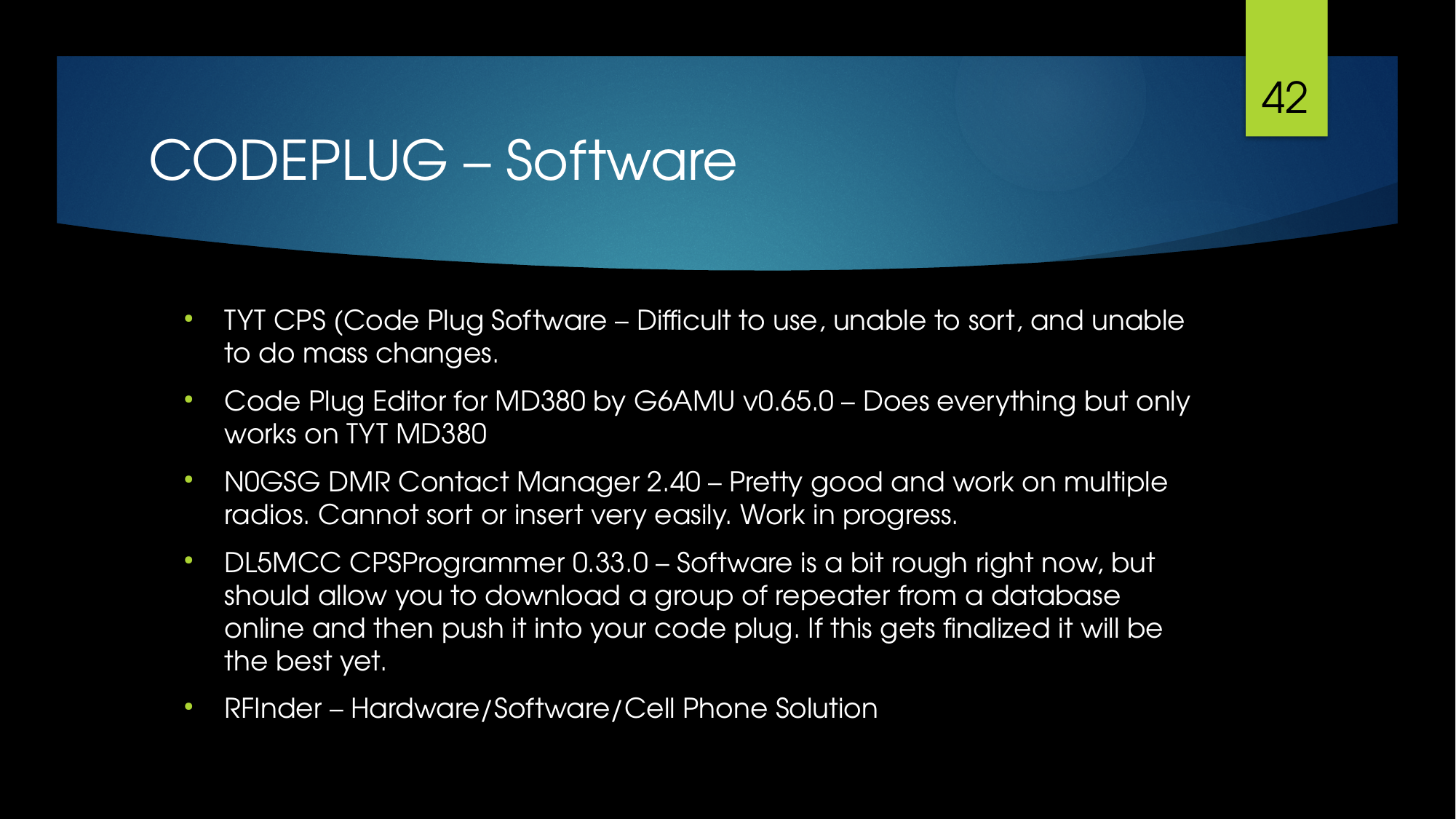

42
# CODEPLUG – Software
TYT CPS (Code Plug Software – Difficult to use, unable to sort, and unable to do mass changes.
Code Plug Editor for MD380 by G6AMU v0.65.0 – Does everything but only works on TYT MD380
N0GSG DMR Contact Manager 2.40 – Pretty good and work on multiple radios. Cannot sort or insert very easily. Work in progress.
DL5MCC CPSProgrammer 0.33.0 – Software is a bit rough right now, but should allow you to download a group of repeater from a database online and then push it into your code plug. If this gets finalized it will be the best yet.
RFInder – Hardware/Software/Cell Phone Solution